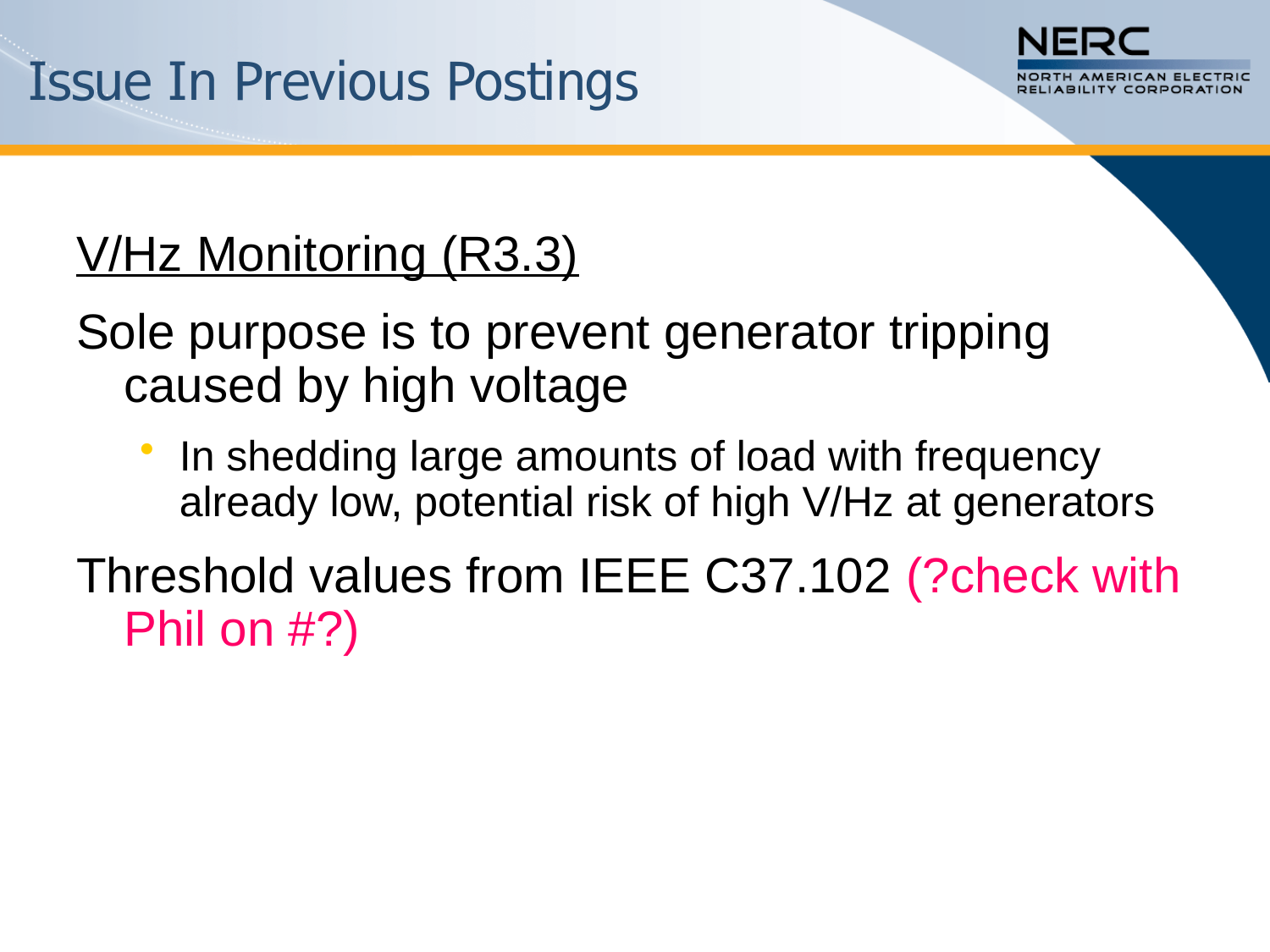

# Issue In Previous Postings
V/Hz Monitoring (R3.3)
Sole purpose is to prevent generator tripping caused by high voltage
In shedding large amounts of load with frequency already low, potential risk of high V/Hz at generators
Threshold values from IEEE C37.102 (?check with Phil on #?)